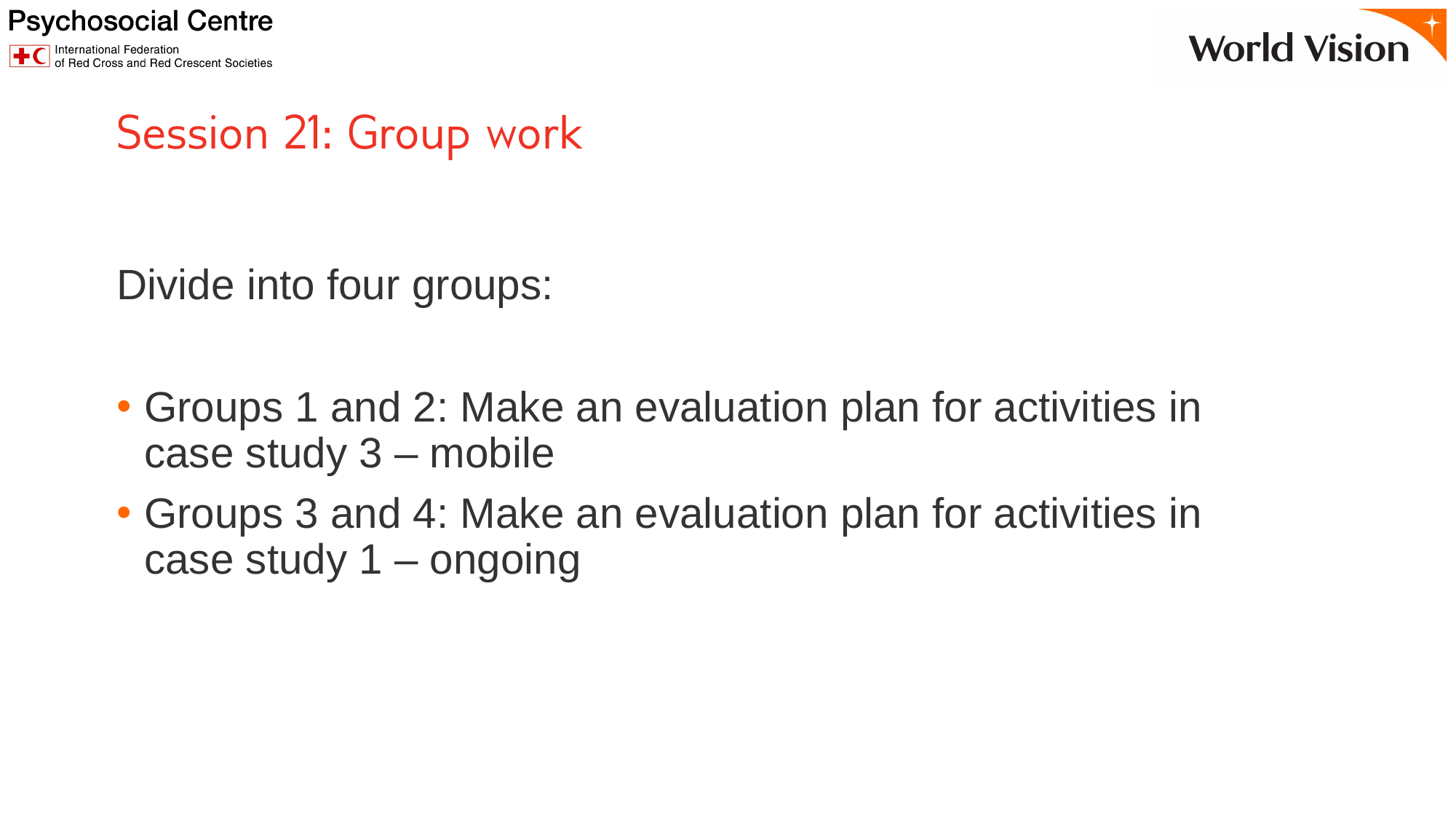

# Session 21: Group work
Divide into four groups:

Groups 1 and 2: Make an evaluation plan for activities in case study 3 – mobile
Groups 3 and 4: Make an evaluation plan for activities in case study 1 – ongoing